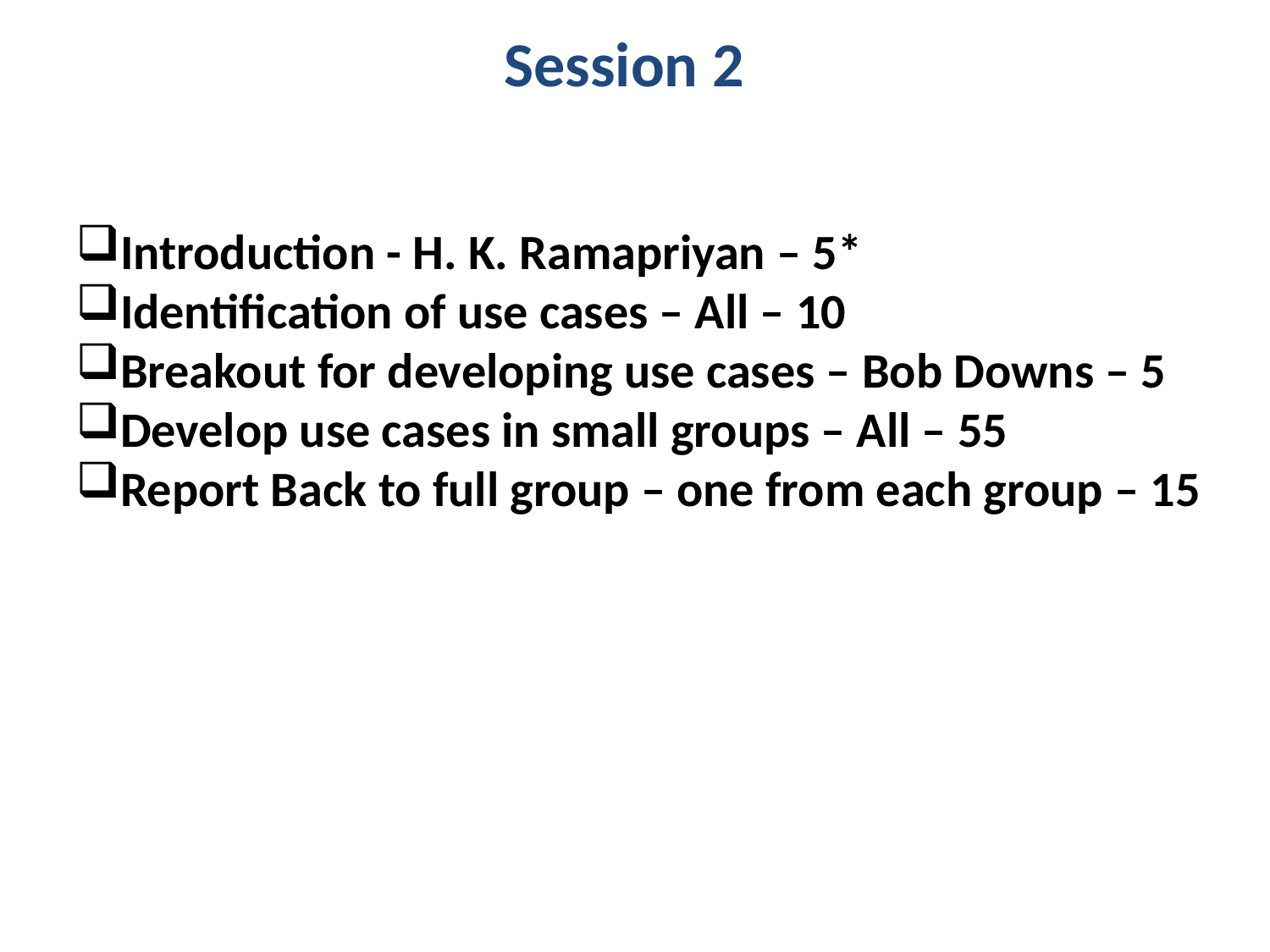

# Session 2
Introduction - H. K. Ramapriyan – 5*
Identification of use cases – All – 10
Breakout for developing use cases – Bob Downs – 5
Develop use cases in small groups – All – 55
Report Back to full group – one from each group – 15